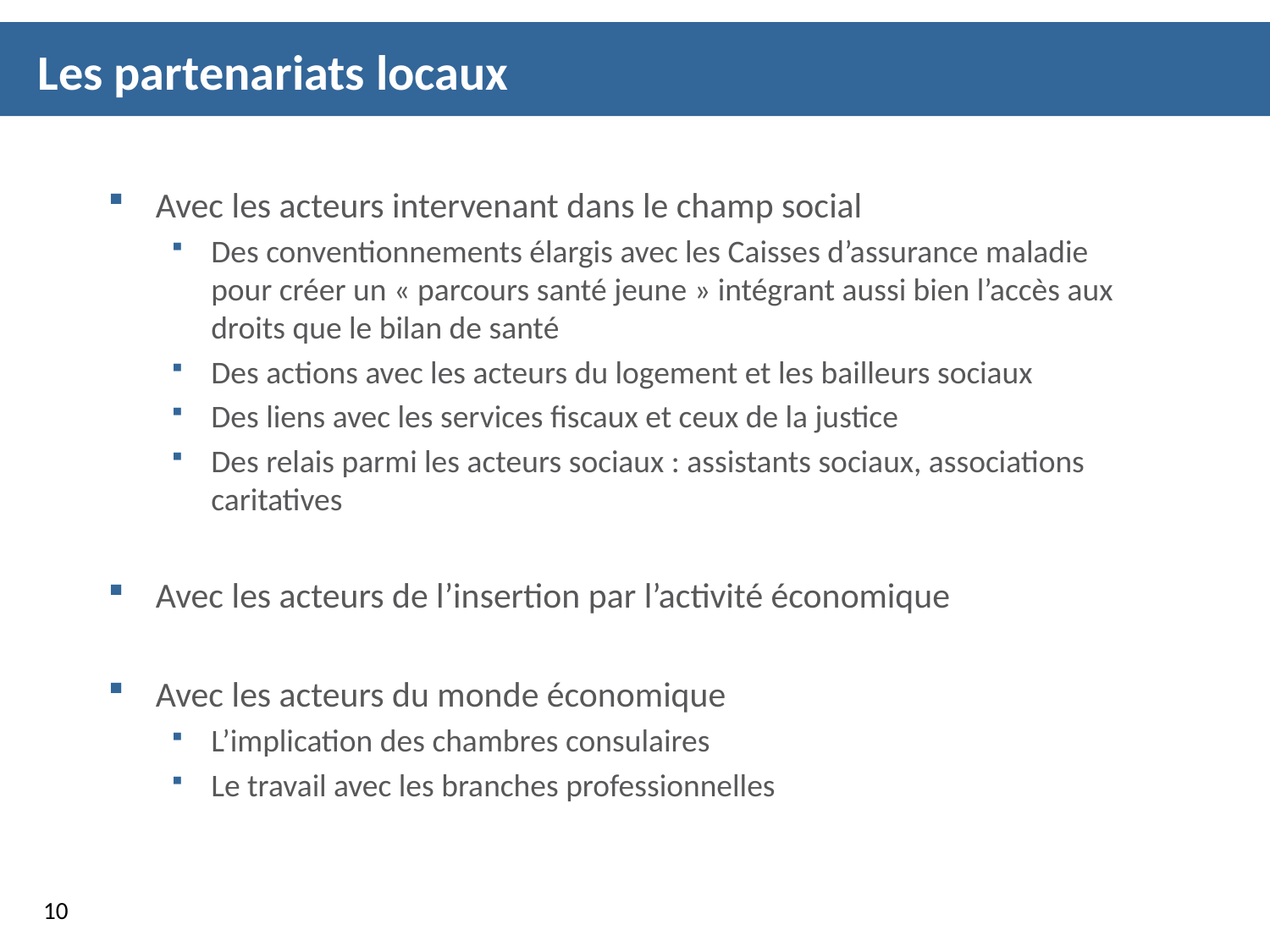

Les partenariats locaux
Avec les acteurs intervenant dans le champ social
Des conventionnements élargis avec les Caisses d’assurance maladie pour créer un « parcours santé jeune » intégrant aussi bien l’accès aux droits que le bilan de santé
Des actions avec les acteurs du logement et les bailleurs sociaux
Des liens avec les services fiscaux et ceux de la justice
Des relais parmi les acteurs sociaux : assistants sociaux, associations caritatives

Avec les acteurs de l’insertion par l’activité économique

Avec les acteurs du monde économique
L’implication des chambres consulaires
Le travail avec les branches professionnelles

10